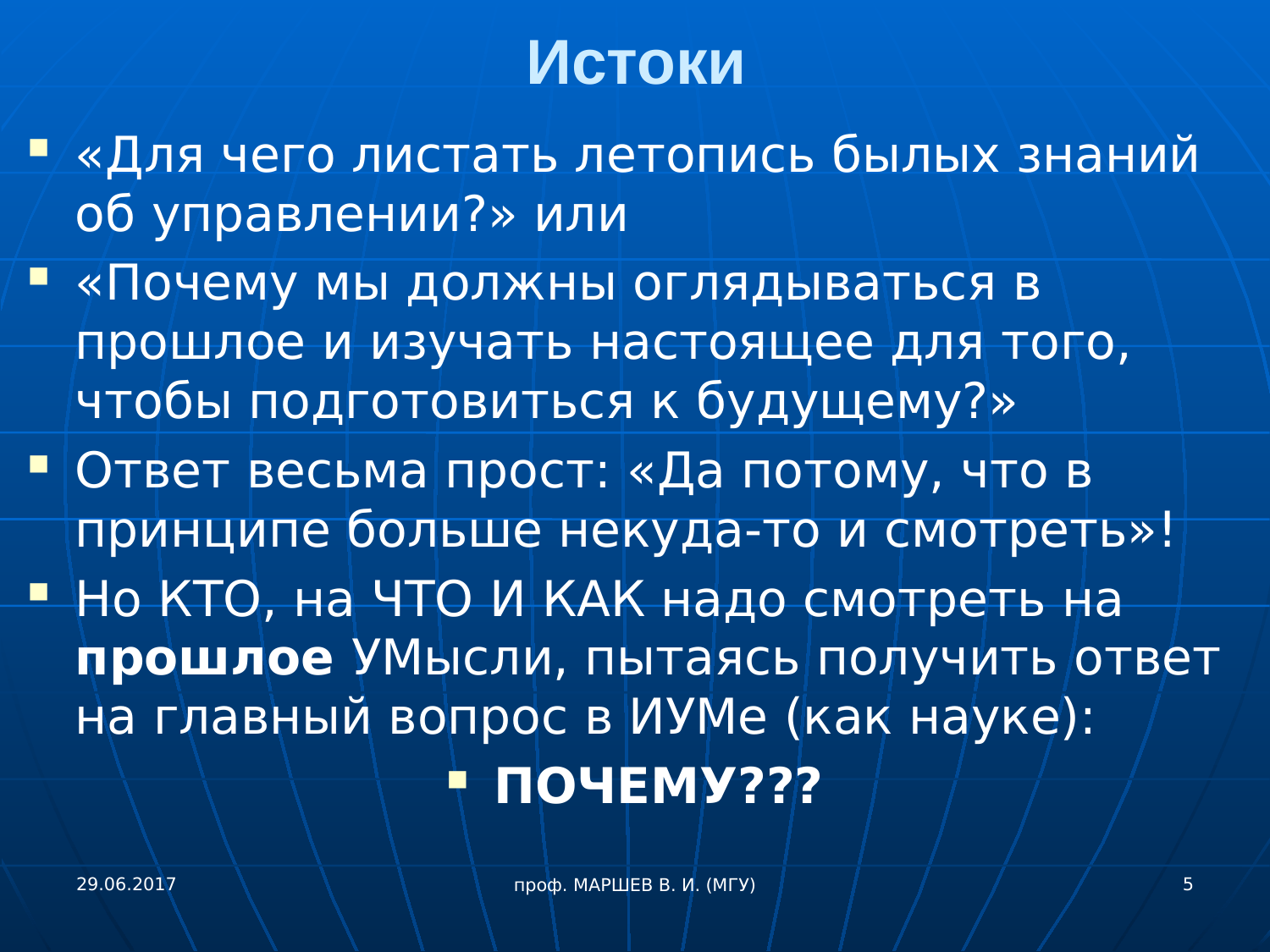

# Истоки
«Для чего листать летопись былых знаний об управлении?» или
«Почему мы должны оглядываться в прошлое и изучать настоящее для того, чтобы подготовиться к будущему?»
Ответ весьма прост: «Да потому, что в принципе больше некуда-то и смотреть»!
Но КТО, на ЧТО И КАК надо смотреть на прошлое УМысли, пытаясь получить ответ на главный вопрос в ИУМе (как науке):
ПОЧЕМУ???

29.06.2017
5
проф. МАРШЕВ В. И. (МГУ)